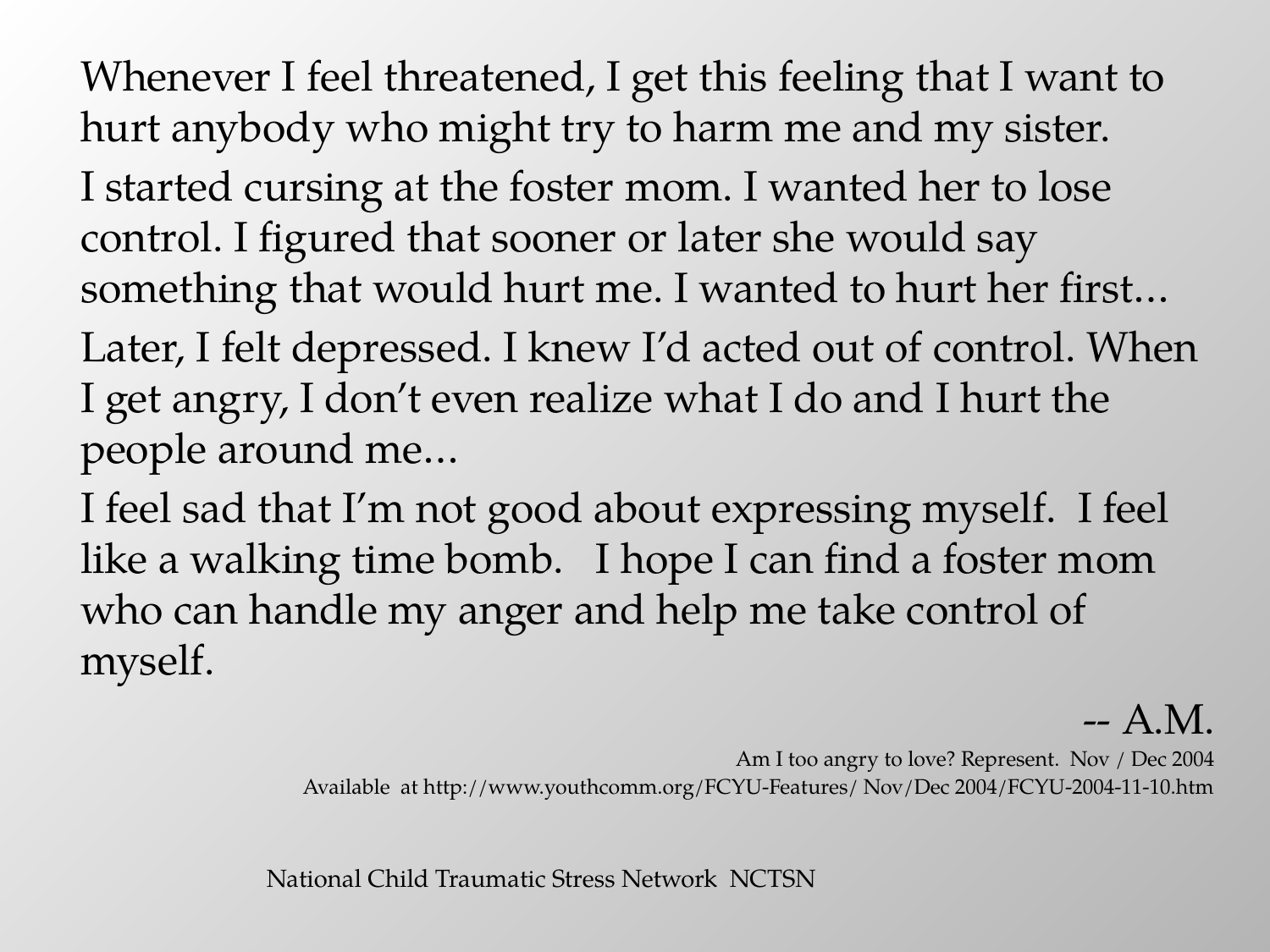

Whenever I feel threatened, I get this feeling that I want to hurt anybody who might try to harm me and my sister.
I started cursing at the foster mom. I wanted her to lose control. I figured that sooner or later she would say something that would hurt me. I wanted to hurt her first…
Later, I felt depressed. I knew I’d acted out of control. When I get angry, I don’t even realize what I do and I hurt the people around me…
I feel sad that I’m not good about expressing myself.  I feel like a walking time bomb.   I hope I can find a foster mom who can handle my anger and help me take control of myself.
-- A.M.
Am I too angry to love? Represent.  Nov / Dec 2004
Available  at http://www.youthcomm.org/FCYU-Features/ Nov/Dec 2004/FCYU-2004-11-10.htm
National Child Traumatic Stress Network  NCTSN